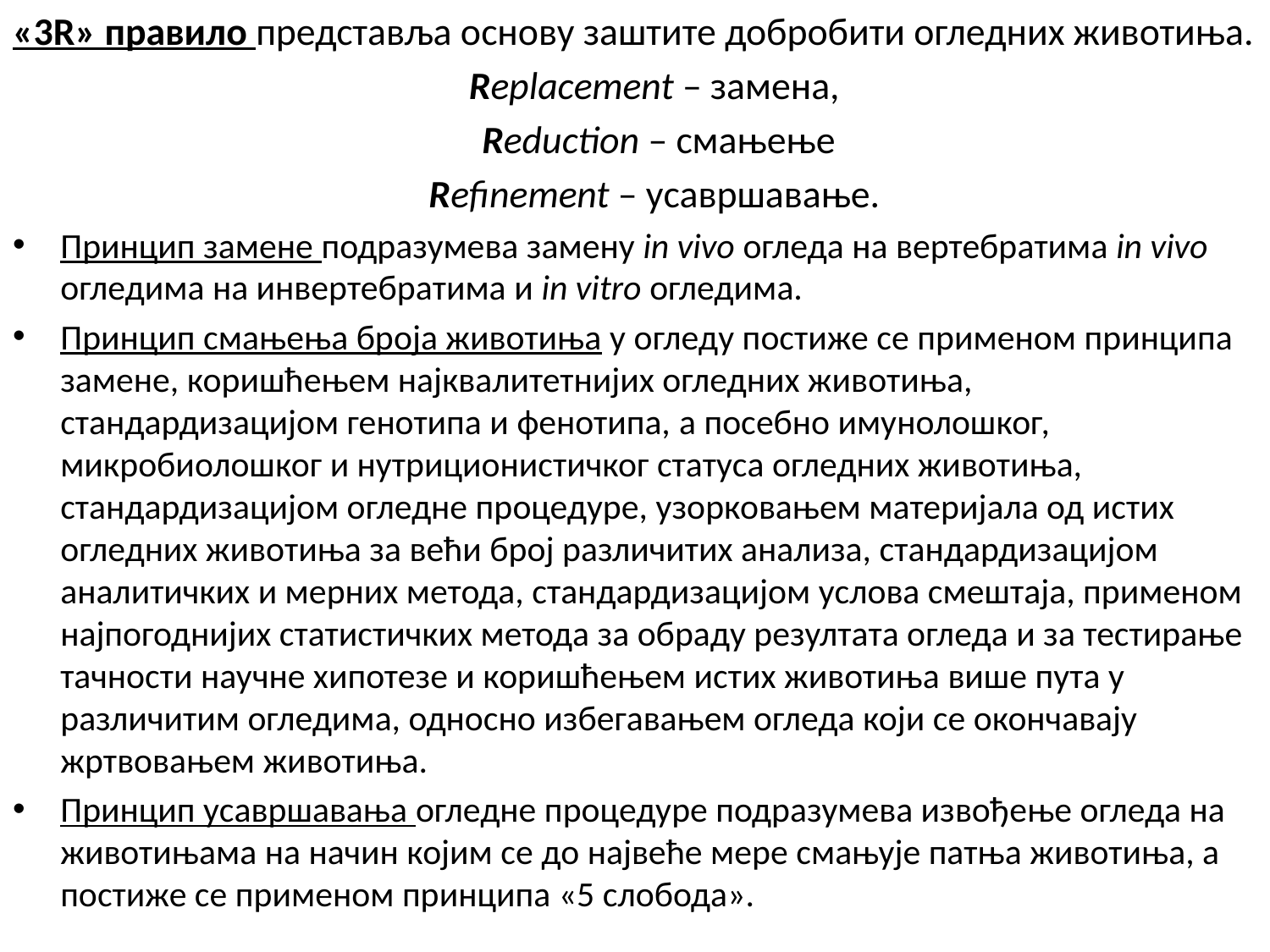

«3R» правило представља основу заштите добробити огледних животиња.
	Replacеmеnt – замена,
	Reduction – смањење
	Refinеmеnt – усавршавање.
Принцип замене подразумева замену in vivo огледа на вертебратима in vivo огледима на инвертебратима и in vitro огледима.
Принцип смањења броја животиња у огледу постиже се применом принципа замене, коришћењем најквалитетнијих огледних животиња, стандардизацијом генотипа и фенотипа, а посебно имунолошког, микробиолошког и нутриционистичког статуса огледних животиња, стандардизацијом огледне процедуре, узорковањем материјала од истих огледних животиња за већи број различитих анализа, стандардизацијом аналитичких и мерних метода, стандардизацијом услова смештаја, применом најпогоднијих статистичких метода за обраду резултата огледа и за тестирање тачности научне хипотезе и коришћењем истих животиња више пута у различитим огледима, односно избегавањем огледа који се окончавају жртвовањем животиња.
Принцип усавршавања огледне процедуре подразумева извођење огледа на животињама на начин којим се до највеће мере смањује патња животиња, а постиже се применом принципа «5 слобода».